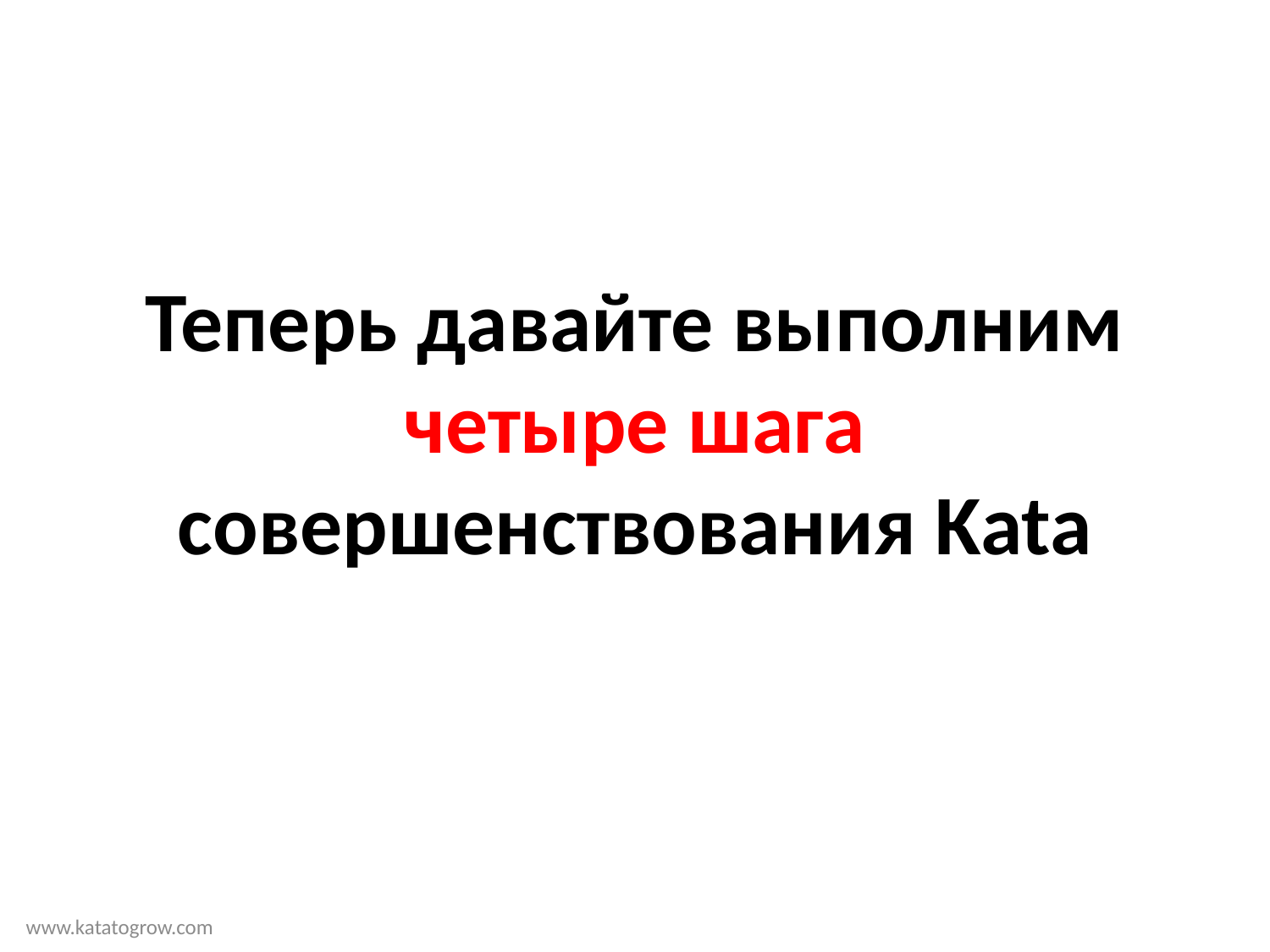

Теперь давайте выполним
четыре шага
совершенствования Kata
www.katatogrow.com